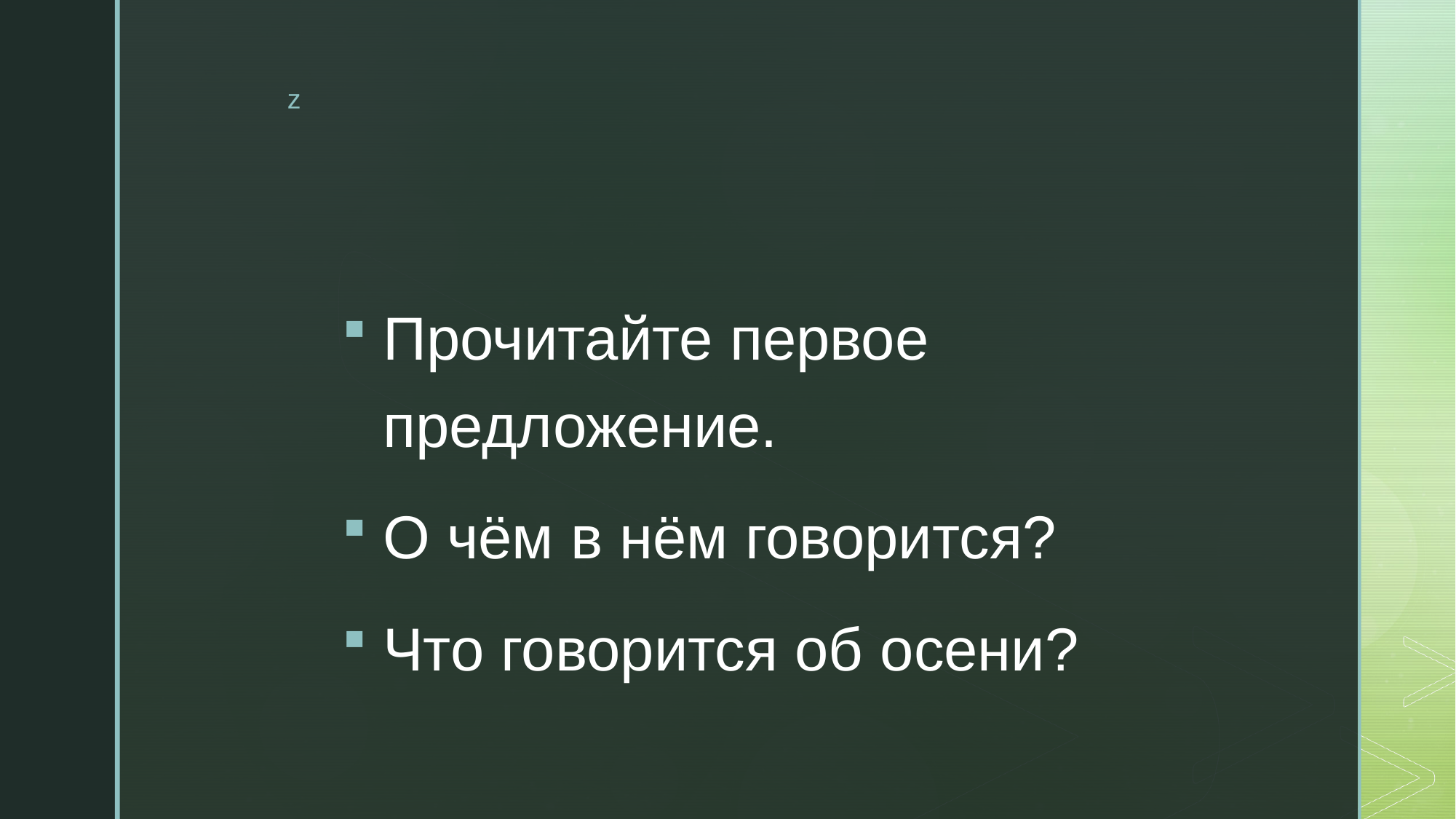

#
Прочитайте первое предложение.
О чём в нём говорится?
Что говорится об осени?